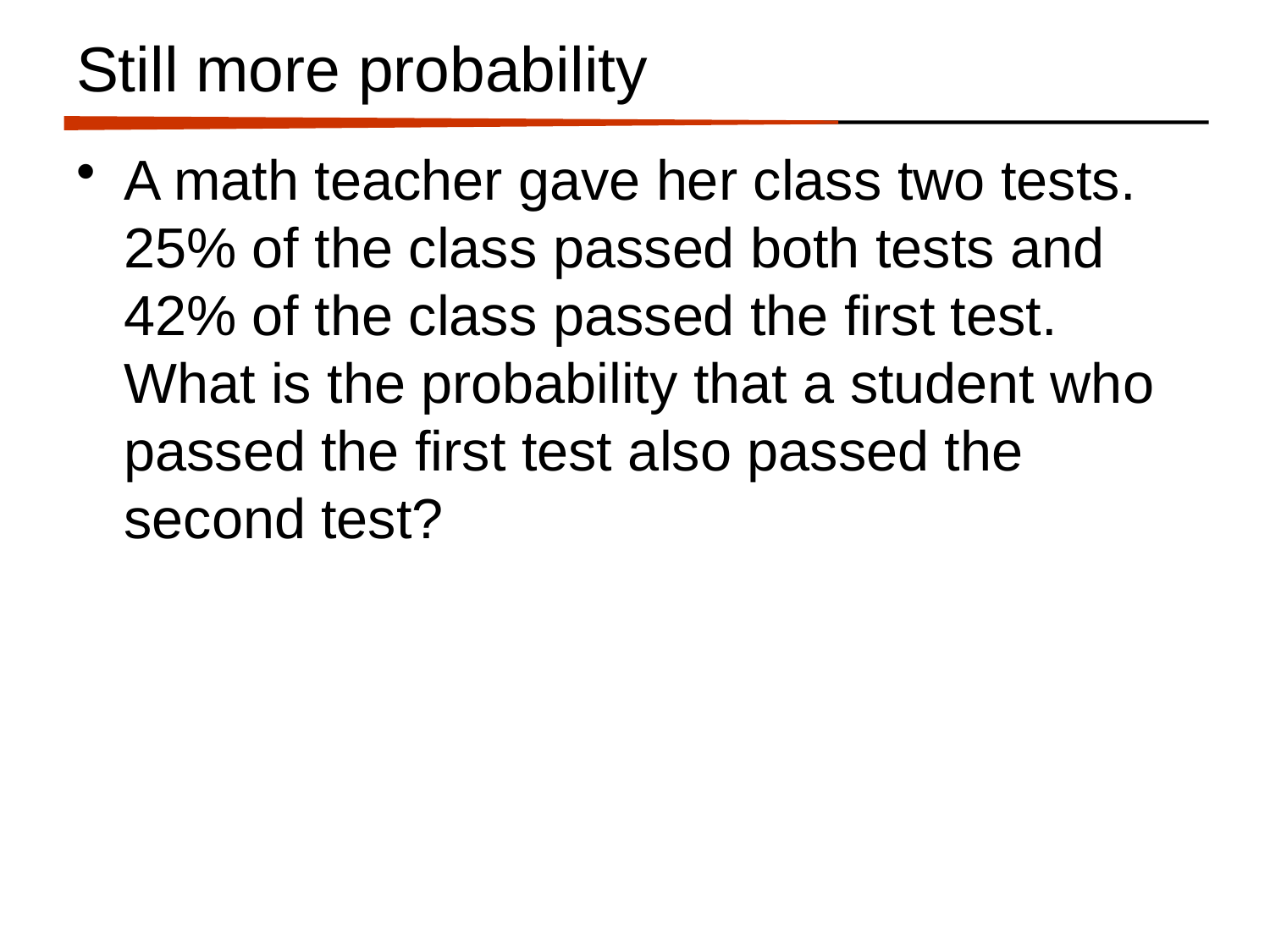

# Still more probability
A math teacher gave her class two tests. 25% of the class passed both tests and 42% of the class passed the first test. What is the probability that a student who passed the first test also passed the second test?